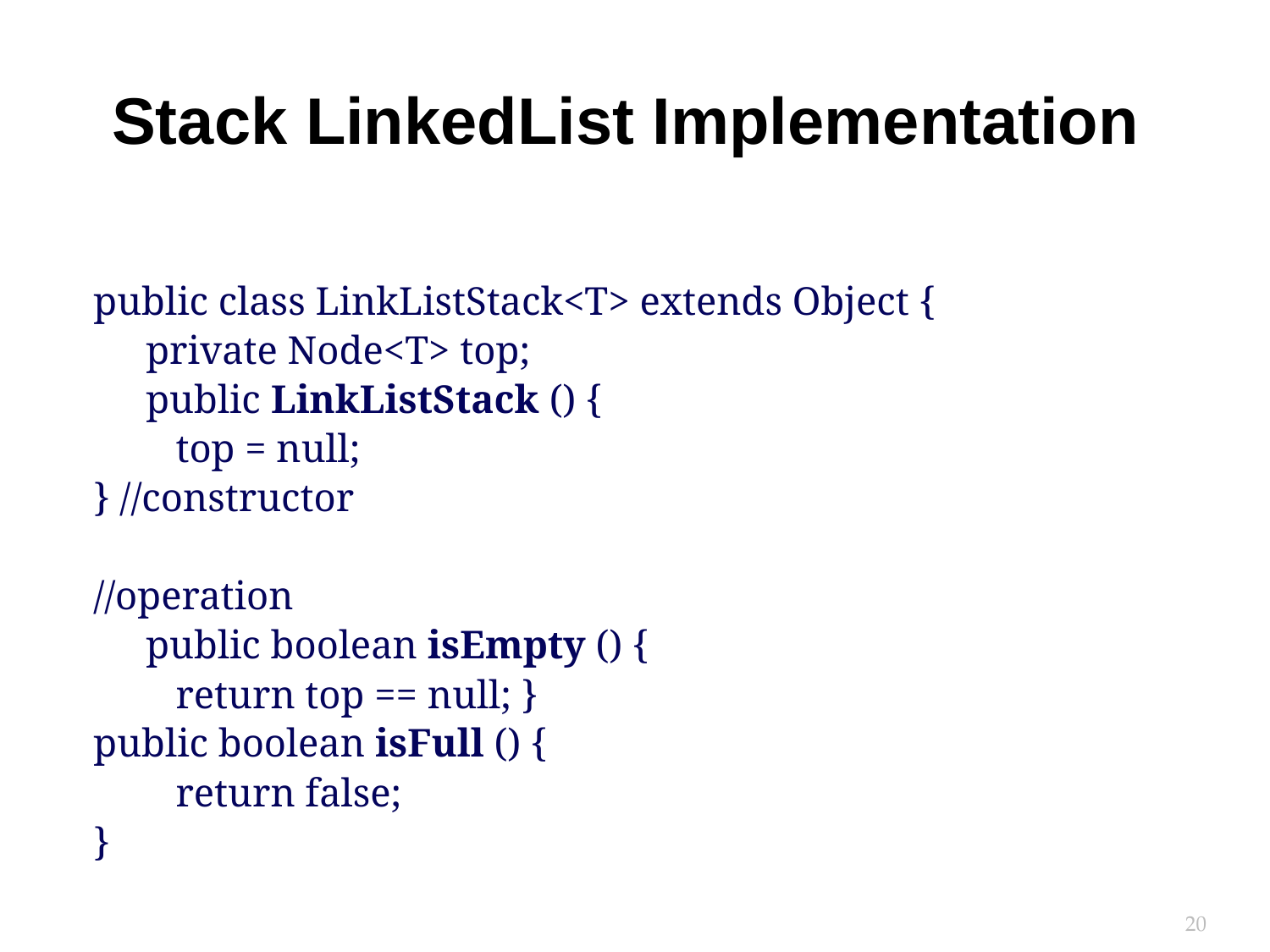

# Stack LinkedList Implementation

public class LinkListStack<T> extends Object {
	private Node<T> top;
		public LinkListStack () {
	   top = null;
} //constructor

//operation
	public boolean isEmpty () {
	   return top == null; }
public boolean isFull () {
	   return false;
}

20